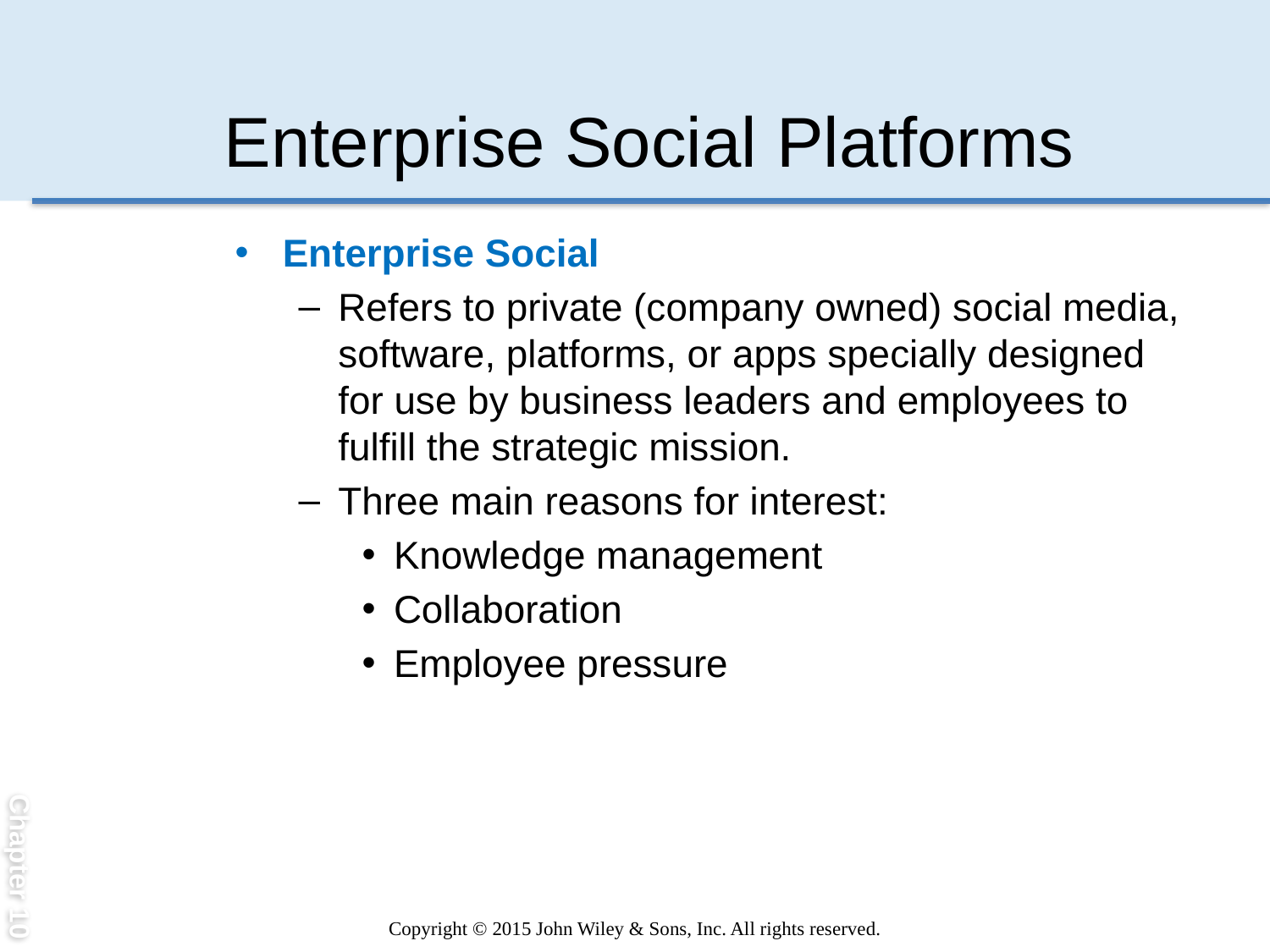

Chapter 10
Enterprise Social Platforms
Enterprise Social
Refers to private (company owned) social media, software, platforms, or apps specially designed for use by business leaders and employees to fulfill the strategic mission.
Three main reasons for interest:
Knowledge management
Collaboration
Employee pressure